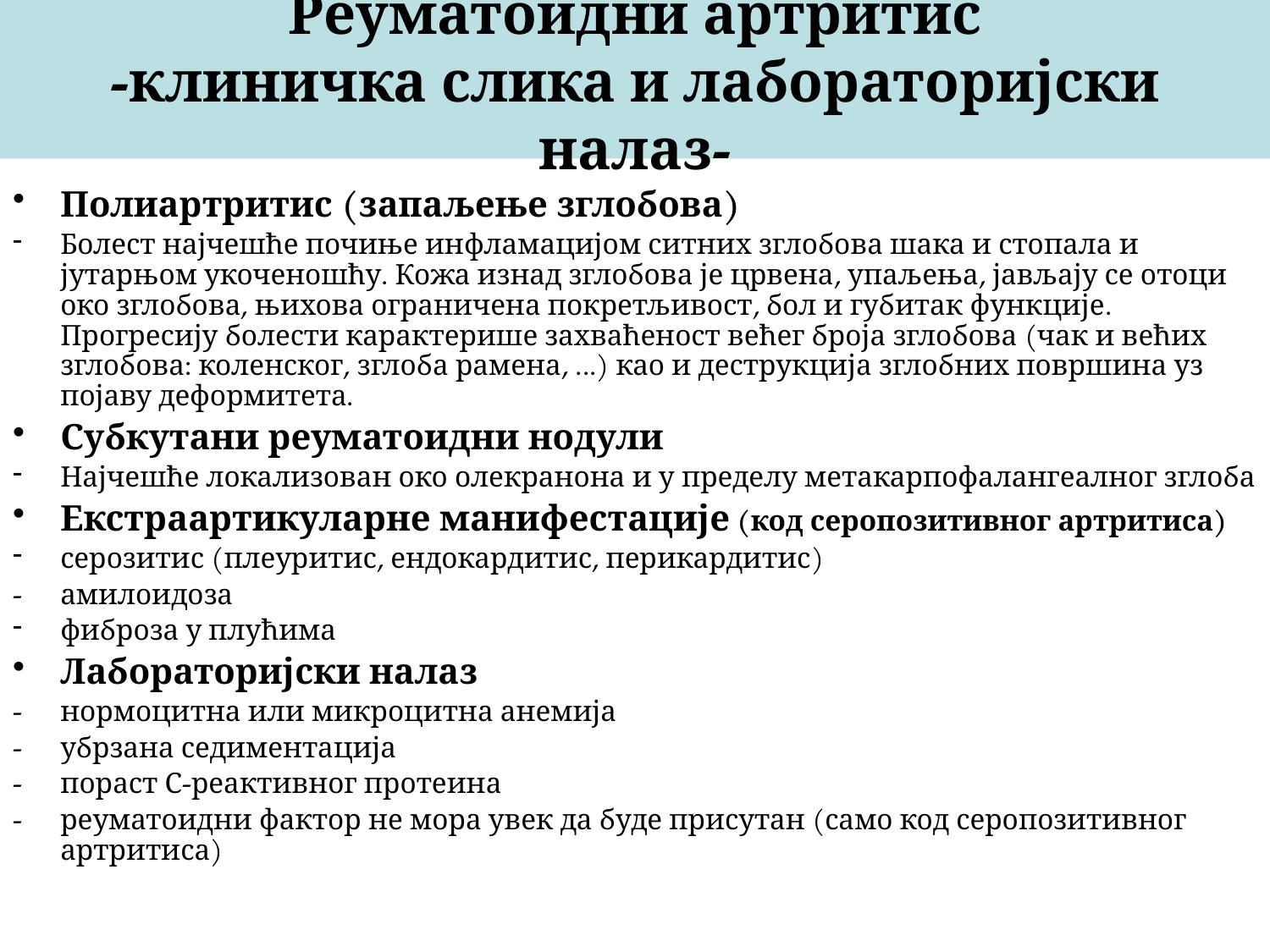

# Реуматоидни артритис -клиничка слика и лабораторијски налаз-
Полиартритис (запаљење зглобова)
Болест најчешће почиње инфламацијом ситних зглобова шака и стопала и јутарњом укоченошћу. Кожа изнад зглобова је црвена, упаљења, јављају се отоци око зглобова, њихова ограничена покретљивост, бол и губитак функције. Прогресију болести карактерише захваћеност већег броја зглобова (чак и већих зглобова: коленског, зглоба рамена, ...) као и деструкција зглобних површина уз појаву деформитета.
Субкутани реуматоидни нодули
Најчешће локализован око олекранона и у пределу метакарпофалангеалног зглоба
Екстраартикуларне манифестације (код серопозитивног артритиса)
серозитис (плеуритис, ендокардитис, перикардитис)
-	амилоидоза
фиброза у плућима
Лабораторијски налаз
-	нормоцитна или микроцитна анемија
-	убрзана седиментација
-	пораст С-реактивног протеина
-	реуматоидни фактор не мора увек да буде присутан (само код серопозитивног артритиса)